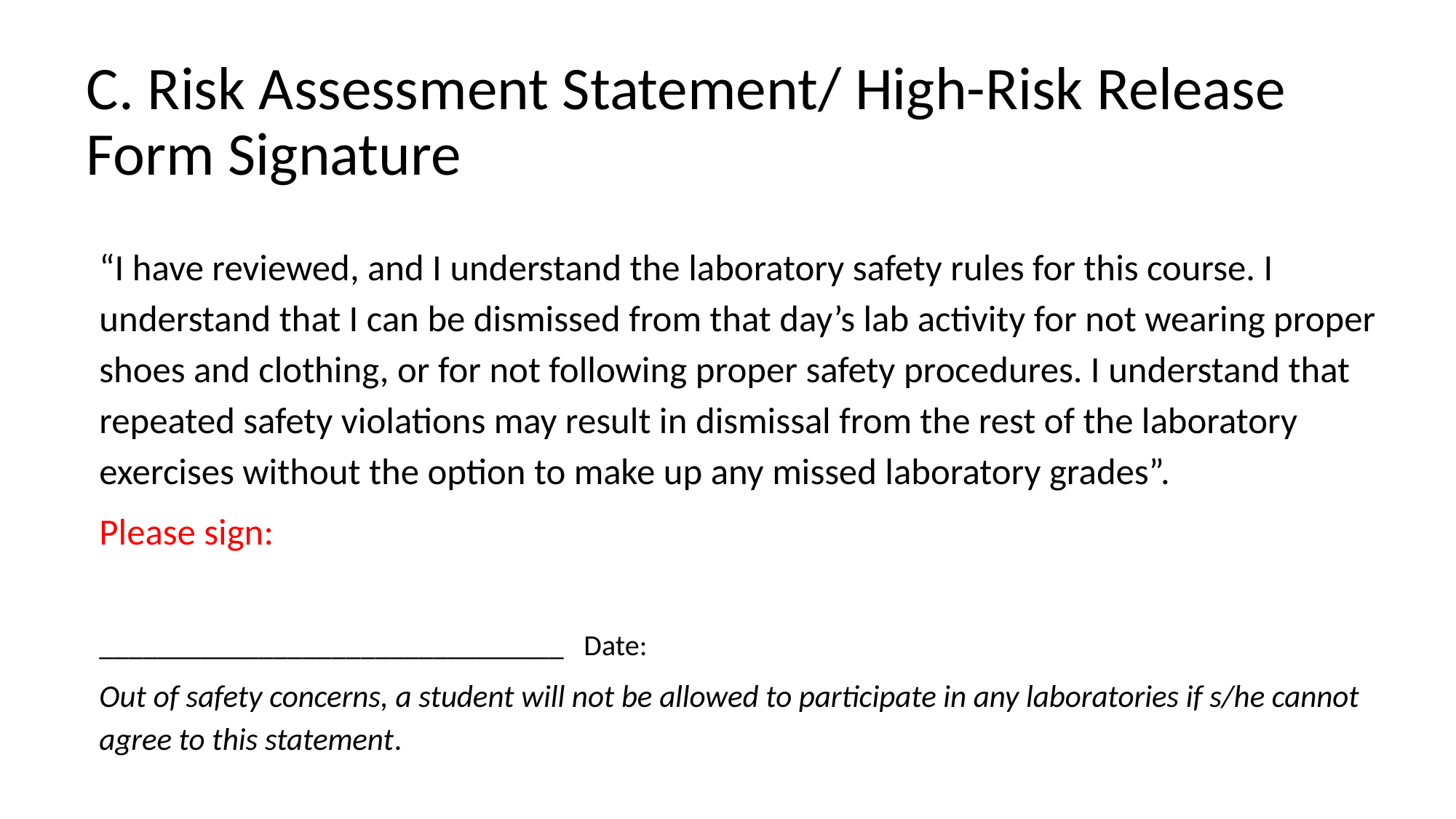

# C. Risk Assessment Statement/ High-Risk Release Form Signature
“I have reviewed, and I understand the laboratory safety rules for this course. I understand that I can be dismissed from that day’s lab activity for not wearing proper shoes and clothing, or for not following proper safety procedures. I understand that repeated safety violations may result in dismissal from the rest of the laboratory exercises without the option to make up any missed laboratory grades”.
Please sign:

________________________________					Date:
Out of safety concerns, a student will not be allowed to participate in any laboratories if s/he cannot agree to this statement.